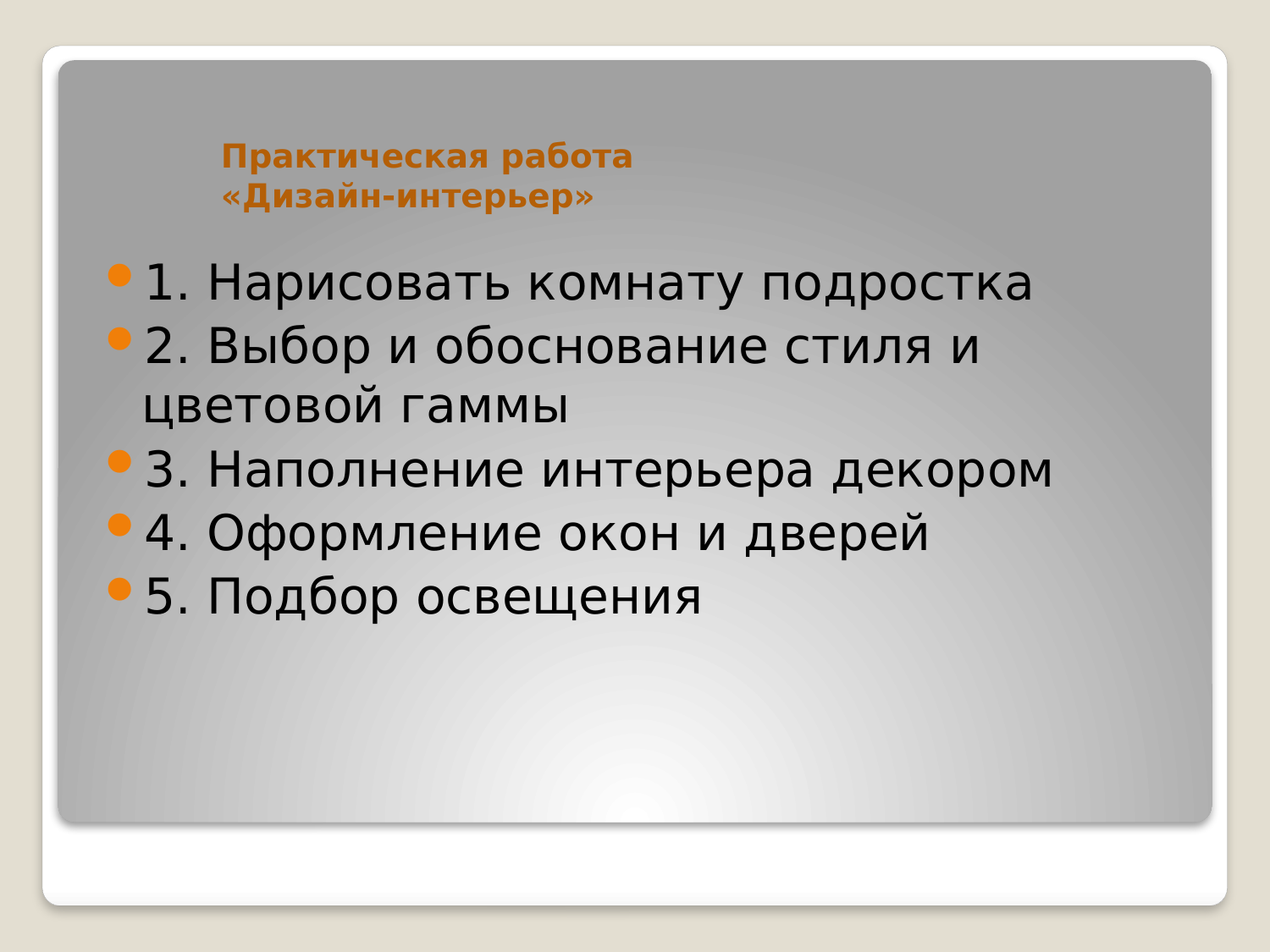

# Практическая работа «Дизайн-интерьер»
1. Нарисовать комнату подростка
2. Выбор и обоснование стиля и цветовой гаммы
3. Наполнение интерьера декором
4. Оформление окон и дверей
5. Подбор освещения